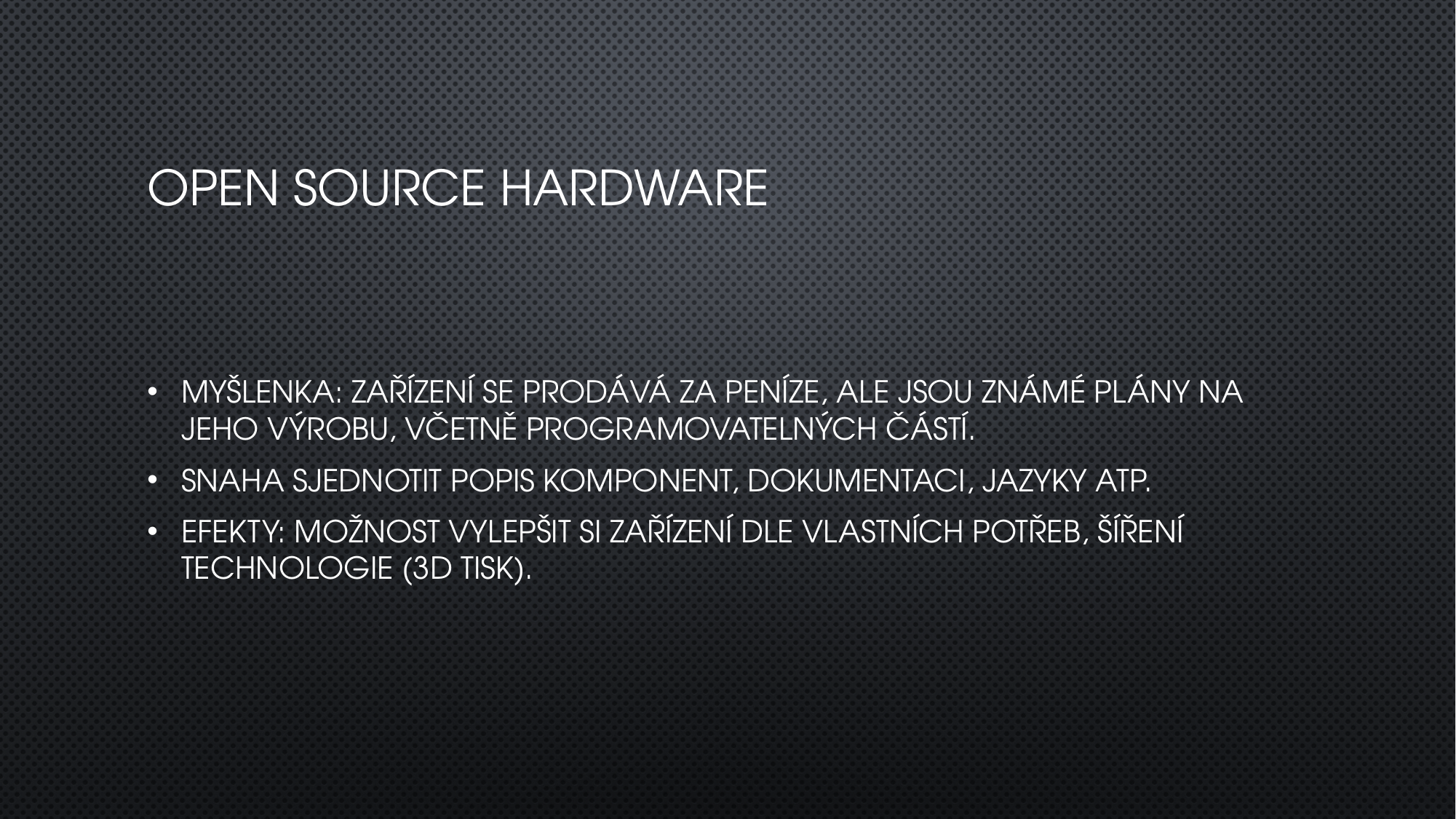

# Open source hardware
Myšlenka: zařízení se prodává za peníze, ale jsou známé plány na jeho výrobu, včetně programovatelných částí.
Snaha sjednotit popis komponent, dokumentaci, jazyky atp.
Efekty: možnost vylepšit si zařízení dle vlastních potřeb, šíření technologie (3D tisk).